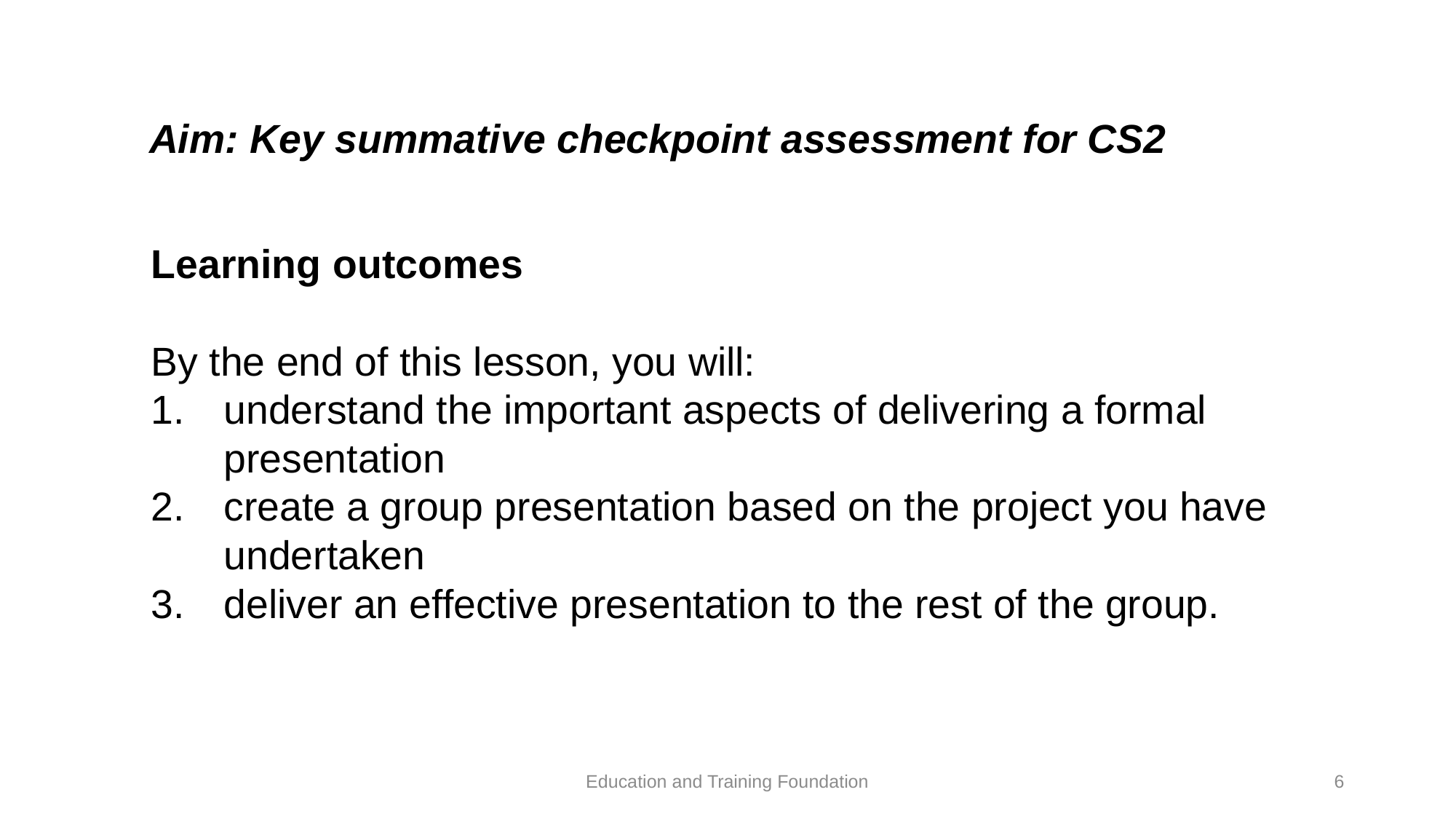

Aim: Key summative checkpoint assessment for CS2
Learning outcomes

By the end of this lesson, you will:
understand the important aspects of delivering a formal presentation
create a group presentation based on the project you have undertaken
deliver an effective presentation to the rest of the group.
#
Education and Training Foundation
6